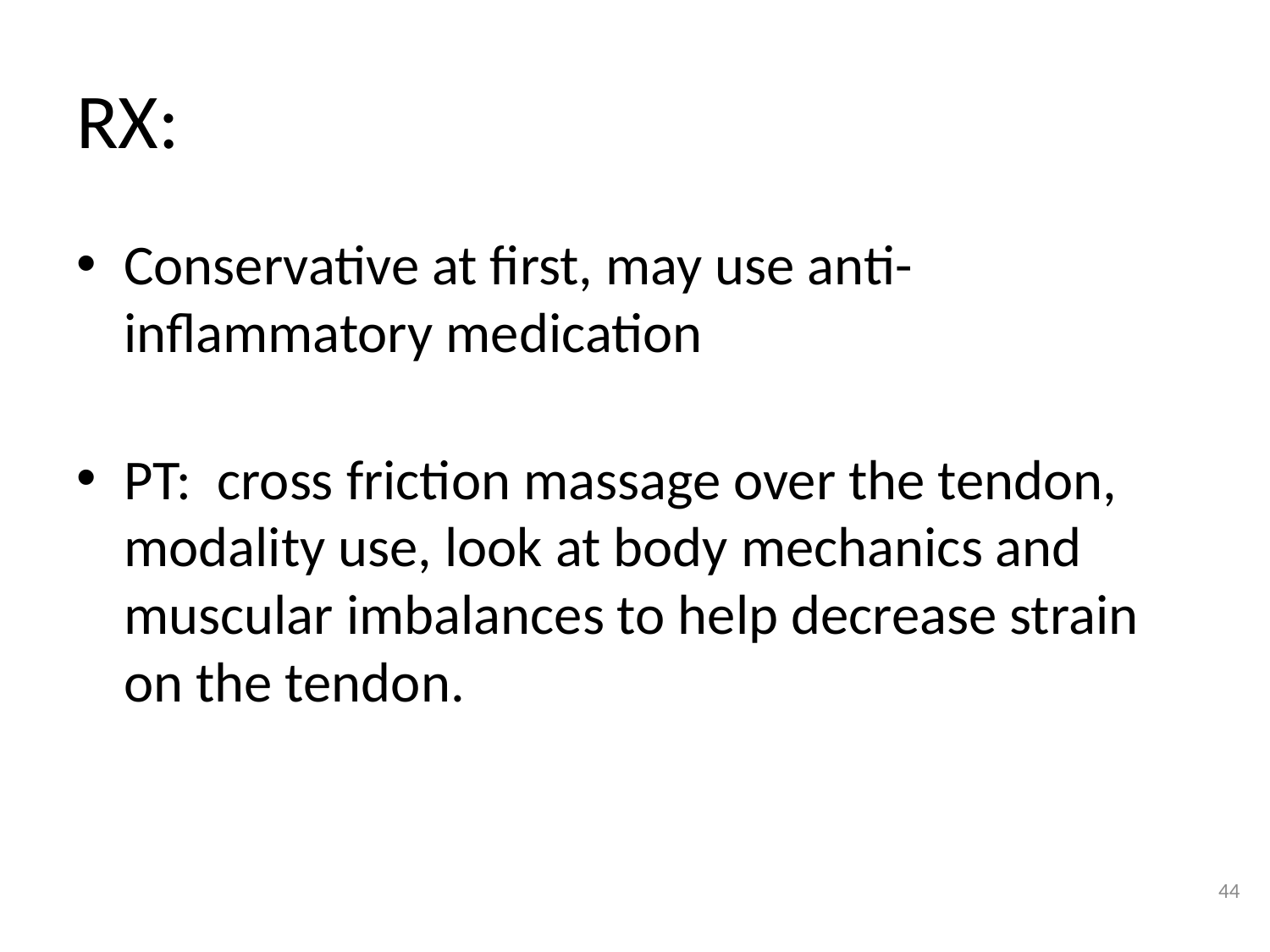

# RX:
Conservative at first, may use anti-inflammatory medication
PT:  cross friction massage over the tendon, modality use, look at body mechanics and muscular imbalances to help decrease strain on the tendon.
44